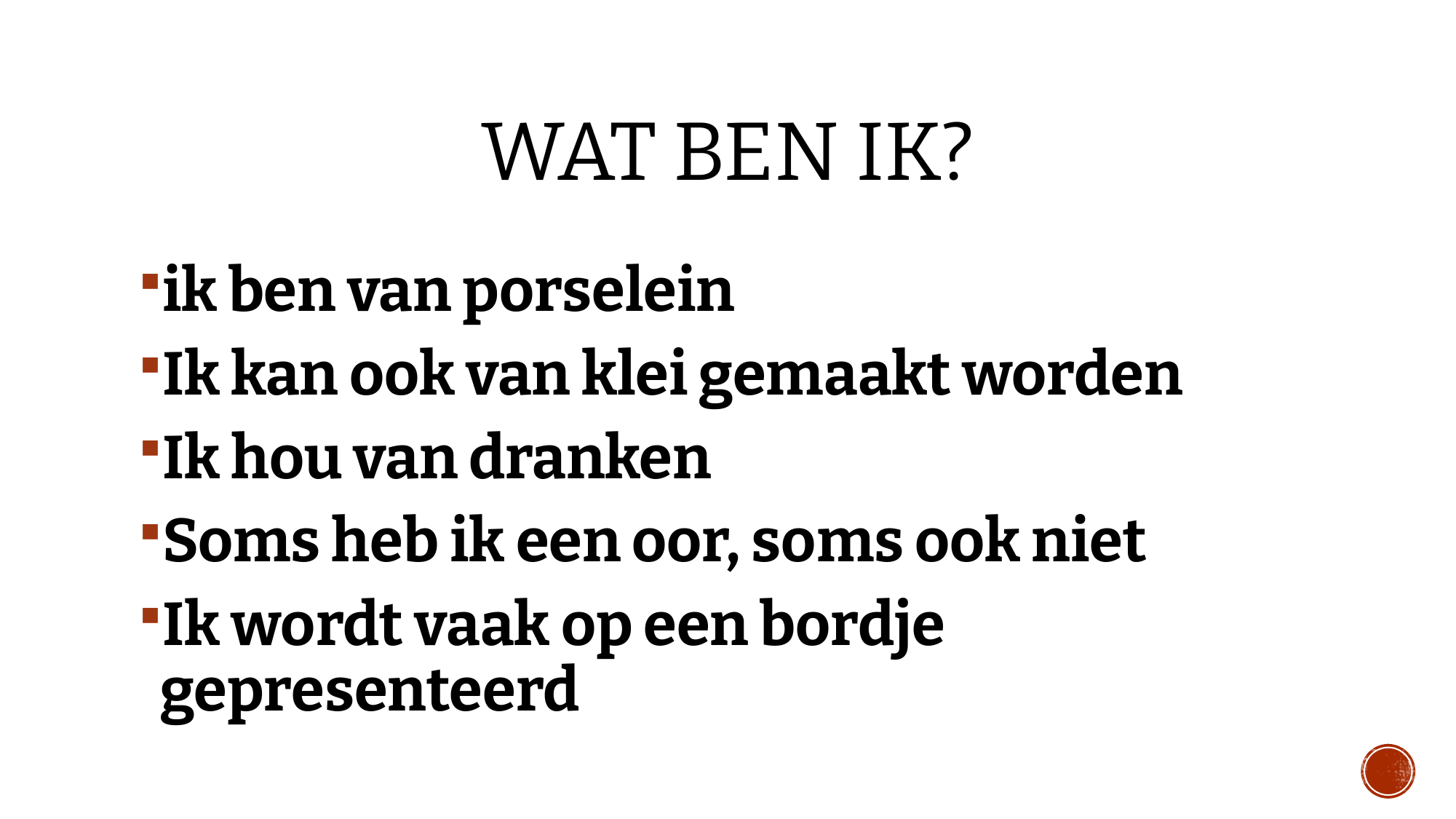

# Wat ben ik?
ik ben van porselein
Ik kan ook van klei gemaakt worden
Ik hou van dranken
Soms heb ik een oor, soms ook niet
Ik wordt vaak op een bordje gepresenteerd